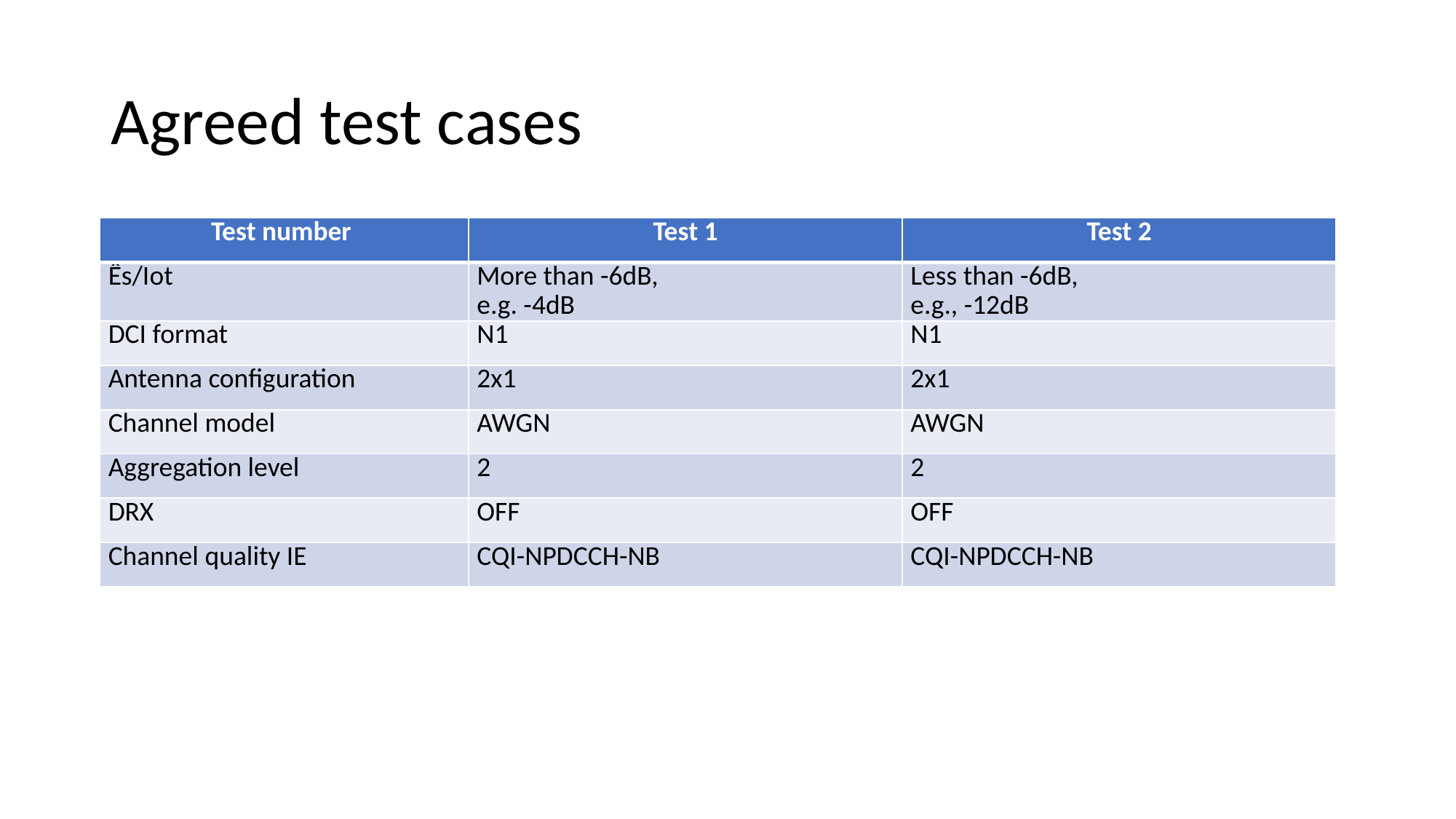

# Agreed test cases
| Test number | Test 1 | Test 2 |
| --- | --- | --- |
| Ês/Iot | More than -6dB, e.g. -4dB | Less than -6dB, e.g., -12dB |
| DCI format | N1 | N1 |
| Antenna configuration | 2x1 | 2x1 |
| Channel model | AWGN | AWGN |
| Aggregation level | 2 | 2 |
| DRX | OFF | OFF |
| Channel quality IE | CQI-NPDCCH-NB | CQI-NPDCCH-NB |